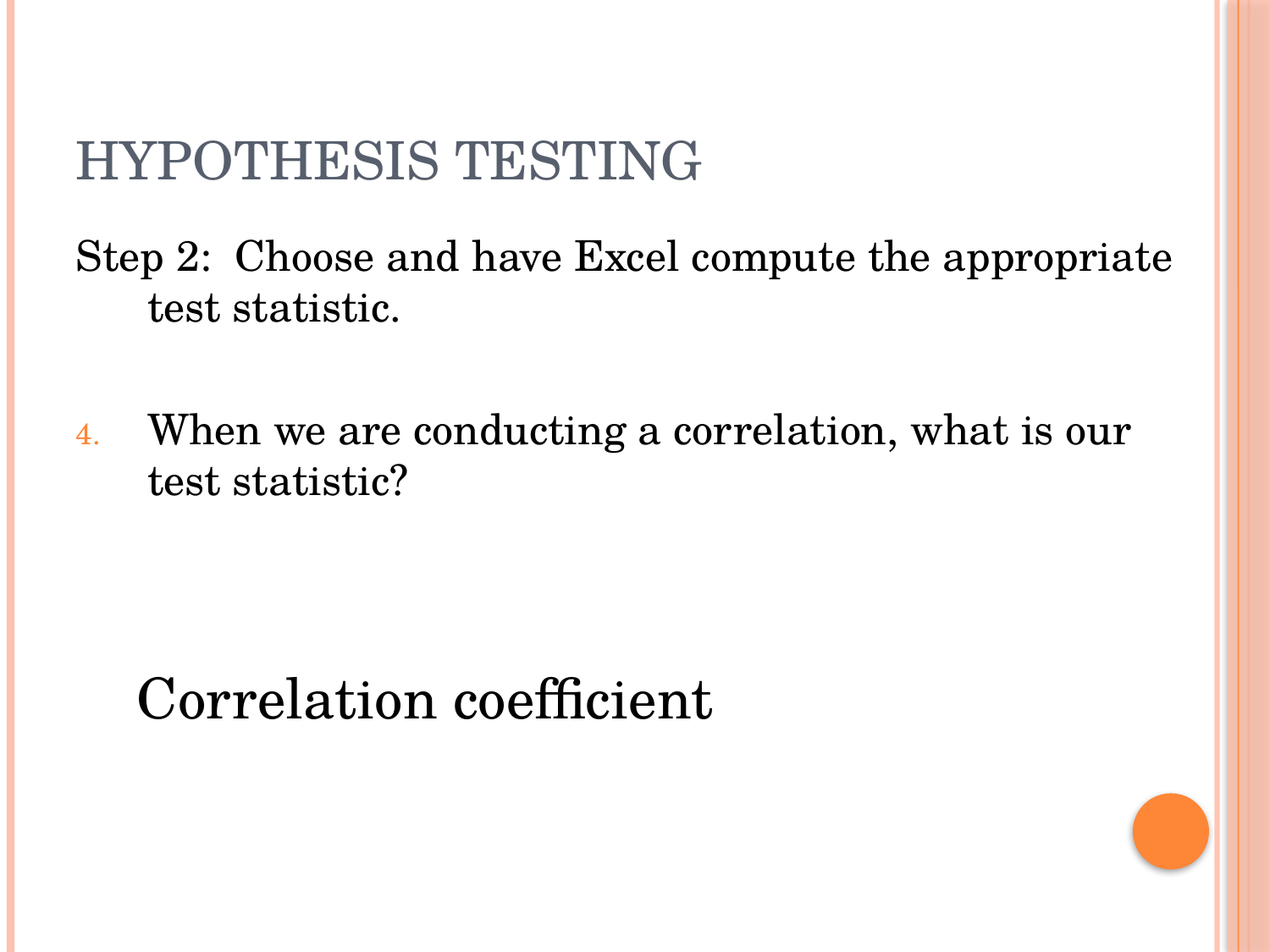

# Hypothesis Testing
Step 2:  Choose and have Excel compute the appropriate test statistic.

When we are conducting a correlation, what is our test statistic?
	Correlation coefficient